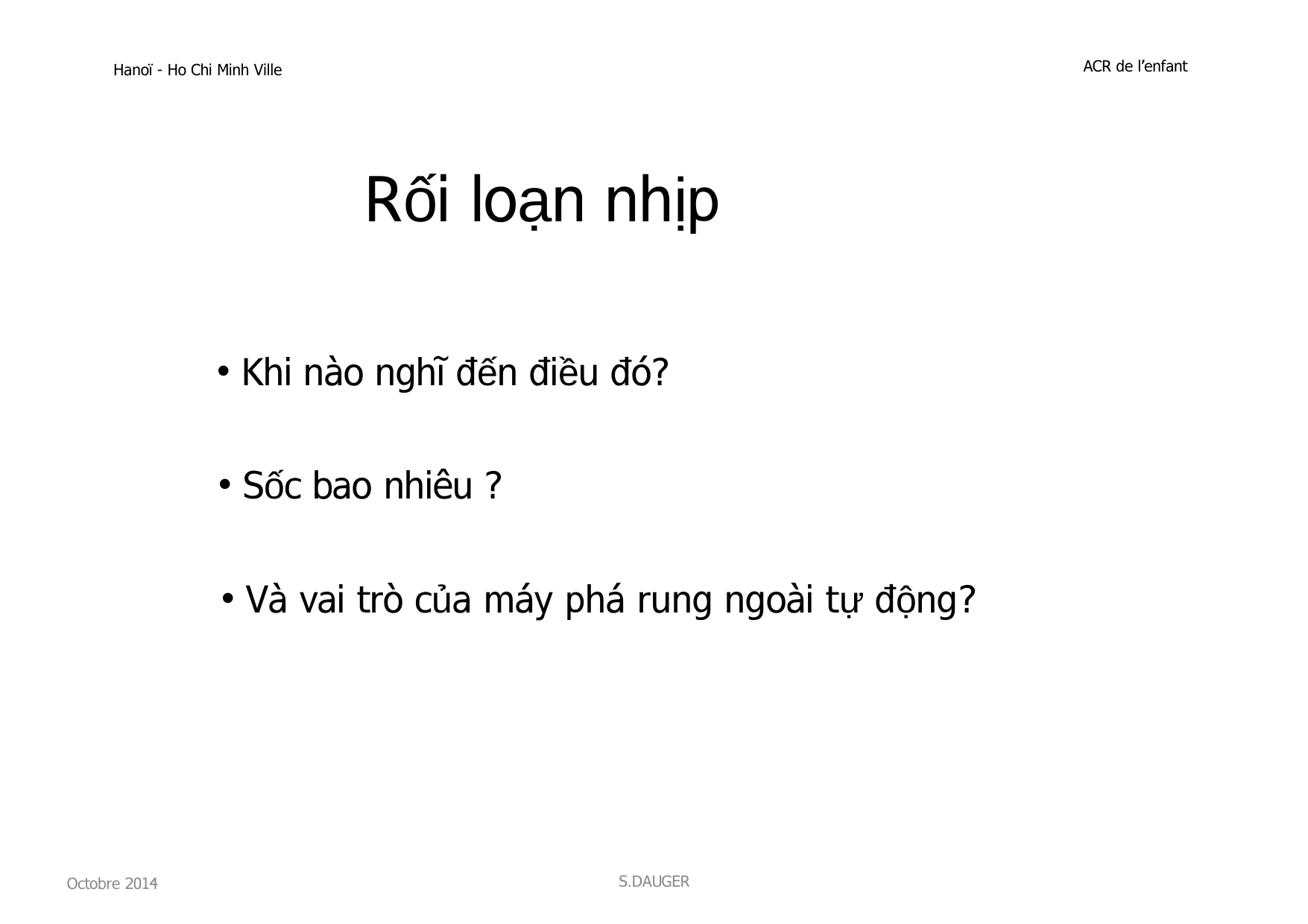

ACR de l’enfant
Hanoï - Ho Chi Minh Ville
Rối loạn nhịp
Khi nào nghĩ đến điều đó?

Sốc bao nhiêu ?

Và vai trò của máy phá rung ngoài tự động?
Octobre 2014
S.DAUGER